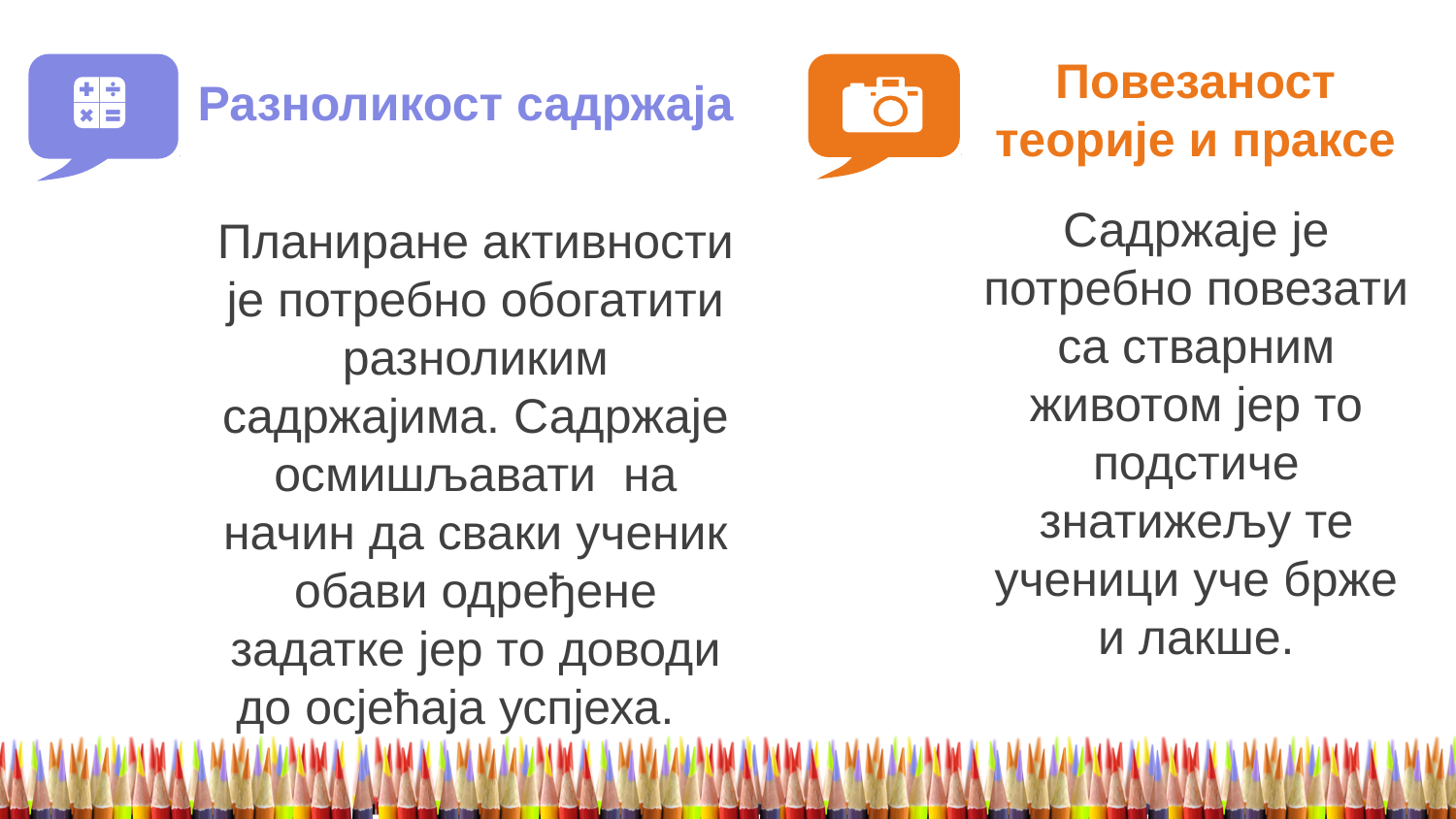

Повезаност теорије и праксе
Садржаје је потребно повезати са стварним животом јер то подстиче знатижељу те ученици уче брже и лакше.

Разноликост садржаја
Планиране активности је потребно обогатити разноликим садржајима. Садржаје осмишљавати  на начин да сваки ученик обави одређене задатке јер то доводи до осјећаја успјеха.